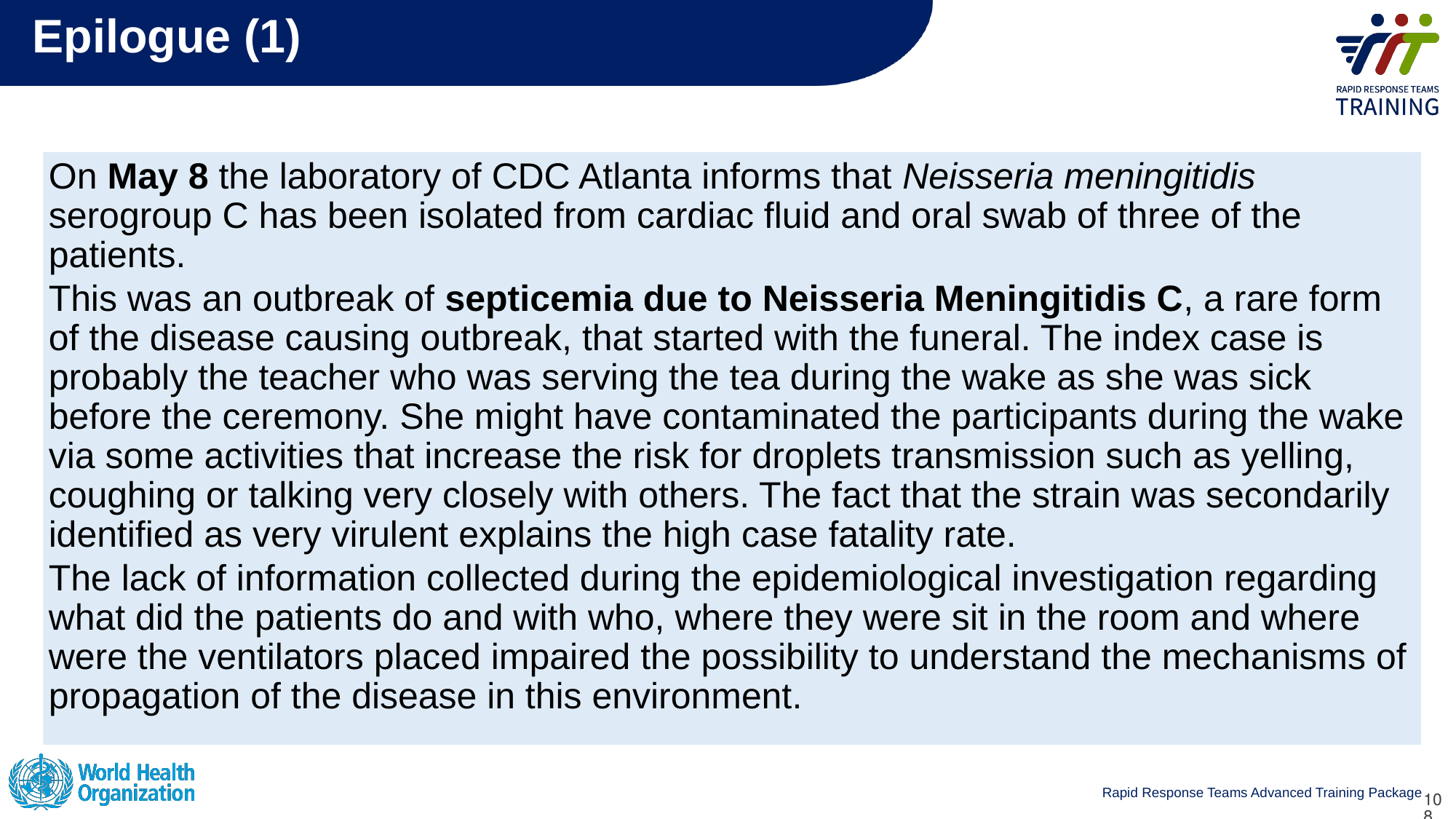

# Epilogue (1)
On May 8 the laboratory of CDC Atlanta informs that Neisseria meningitidis serogroup C has been isolated from cardiac fluid and oral swab of three of the patients.
This was an outbreak of septicemia due to Neisseria Meningitidis C, a rare form of the disease causing outbreak, that started with the funeral. The index case is probably the teacher who was serving the tea during the wake as she was sick before the ceremony. She might have contaminated the participants during the wake via some activities that increase the risk for droplets transmission such as yelling, coughing or talking very closely with others. The fact that the strain was secondarily identified as very virulent explains the high case fatality rate.
The lack of information collected during the epidemiological investigation regarding what did the patients do and with who, where they were sit in the room and where were the ventilators placed impaired the possibility to understand the mechanisms of propagation of the disease in this environment.